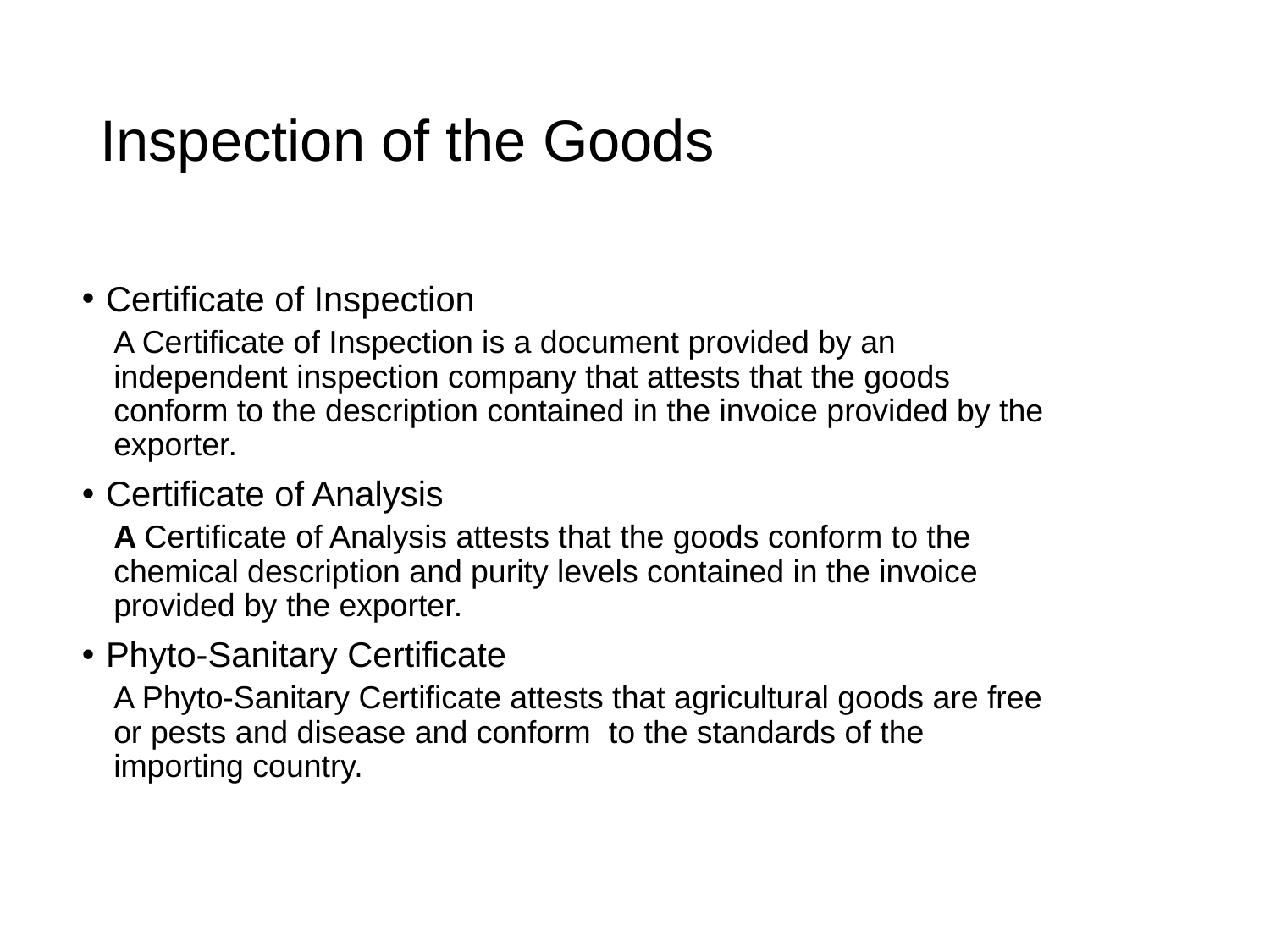

# Inspection of the Goods
Certificate of Inspection
A Certificate of Inspection is a document provided by an independent inspection company that attests that the goods conform to the description contained in the invoice provided by the exporter.
Certificate of Analysis
A Certificate of Analysis attests that the goods conform to the chemical description and purity levels contained in the invoice provided by the exporter.
Phyto-Sanitary Certificate
A Phyto-Sanitary Certificate attests that agricultural goods are free or pests and disease and conform  to the standards of the importing country.